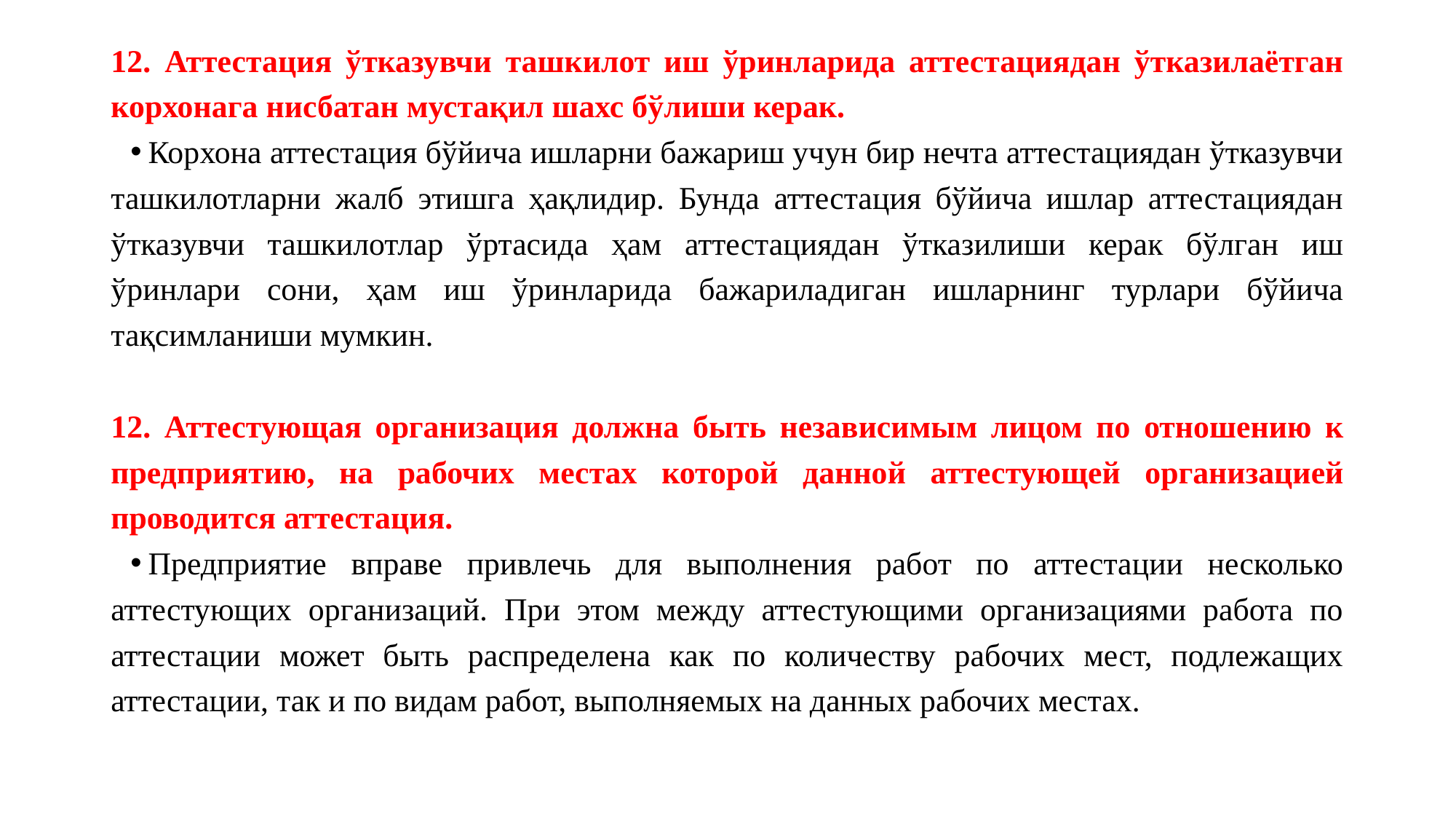

12. Аттестация ўтказувчи ташкилот иш ўринларида аттестациядан ўтказилаётган корхонага нисбатан мустақил шахс бўлиши керак.
Корхона аттестация бўйича ишларни бажариш учун бир нечта аттестациядан ўтказувчи ташкилотларни жалб этишга ҳақлидир. Бунда аттестация бўйича ишлар аттестациядан ўтказувчи ташкилотлар ўртасида ҳам аттестациядан ўтказилиши керак бўлган иш ўринлари сони, ҳам иш ўринларида бажариладиган ишларнинг турлари бўйича тақсимланиши мумкин.

12. Аттестующая организация должна быть независимым лицом по отношению к предприятию, на рабочих местах которой данной аттестующей организацией проводится аттестация.
Предприятие вправе привлечь для выполнения работ по аттестации несколько аттестующих организаций. При этом между аттестующими организациями работа по аттестации может быть распределена как по количеству рабочих мест, подлежащих аттестации, так и по видам работ, выполняемых на данных рабочих местах.